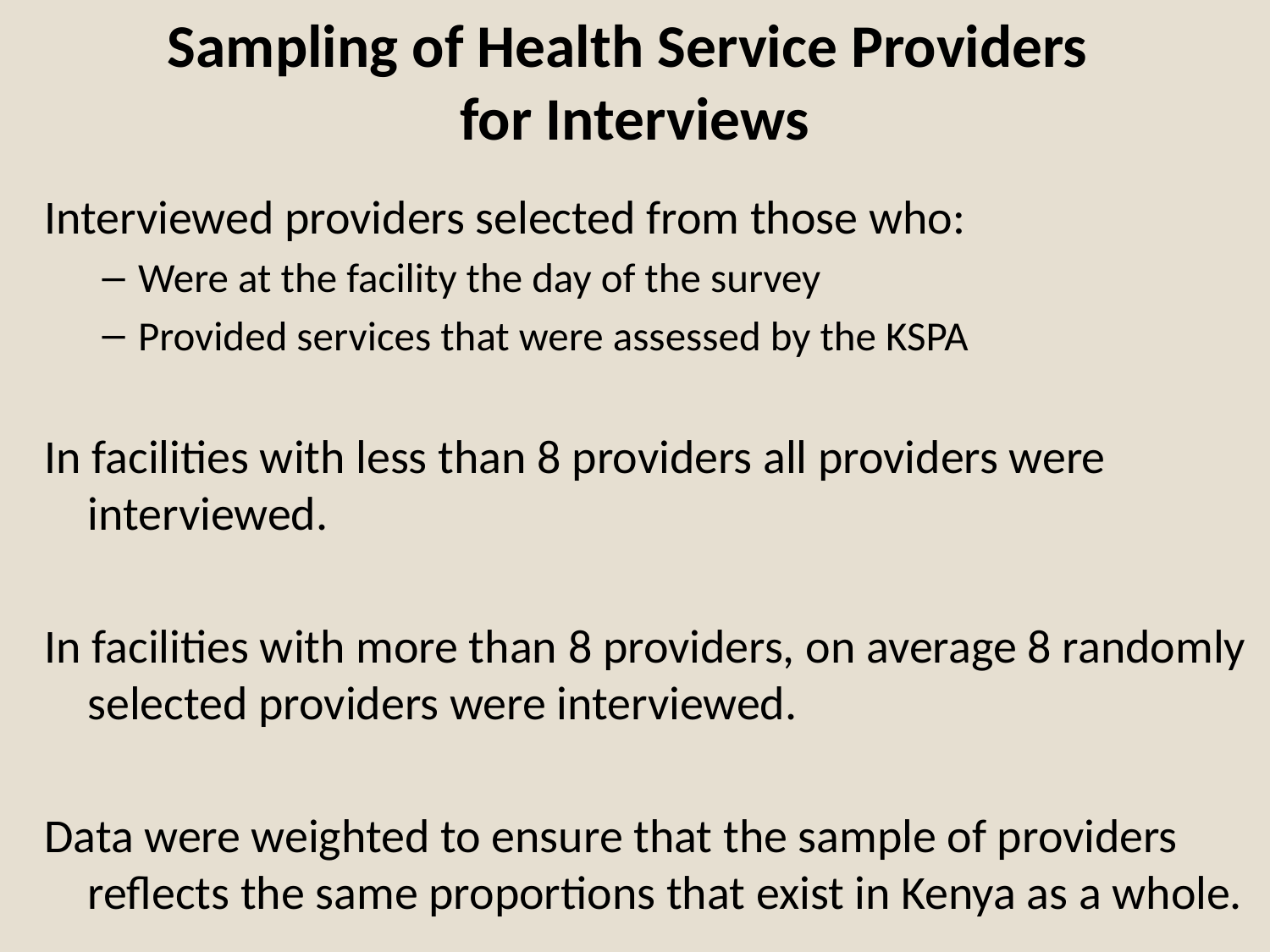

# Sampling of Health Service Providers for Interviews
Interviewed providers selected from those who:
Were at the facility the day of the survey
Provided services that were assessed by the KSPA

In facilities with less than 8 providers all providers were interviewed.

In facilities with more than 8 providers, on average 8 randomly selected providers were interviewed.

Data were weighted to ensure that the sample of providers reflects the same proportions that exist in Kenya as a whole.